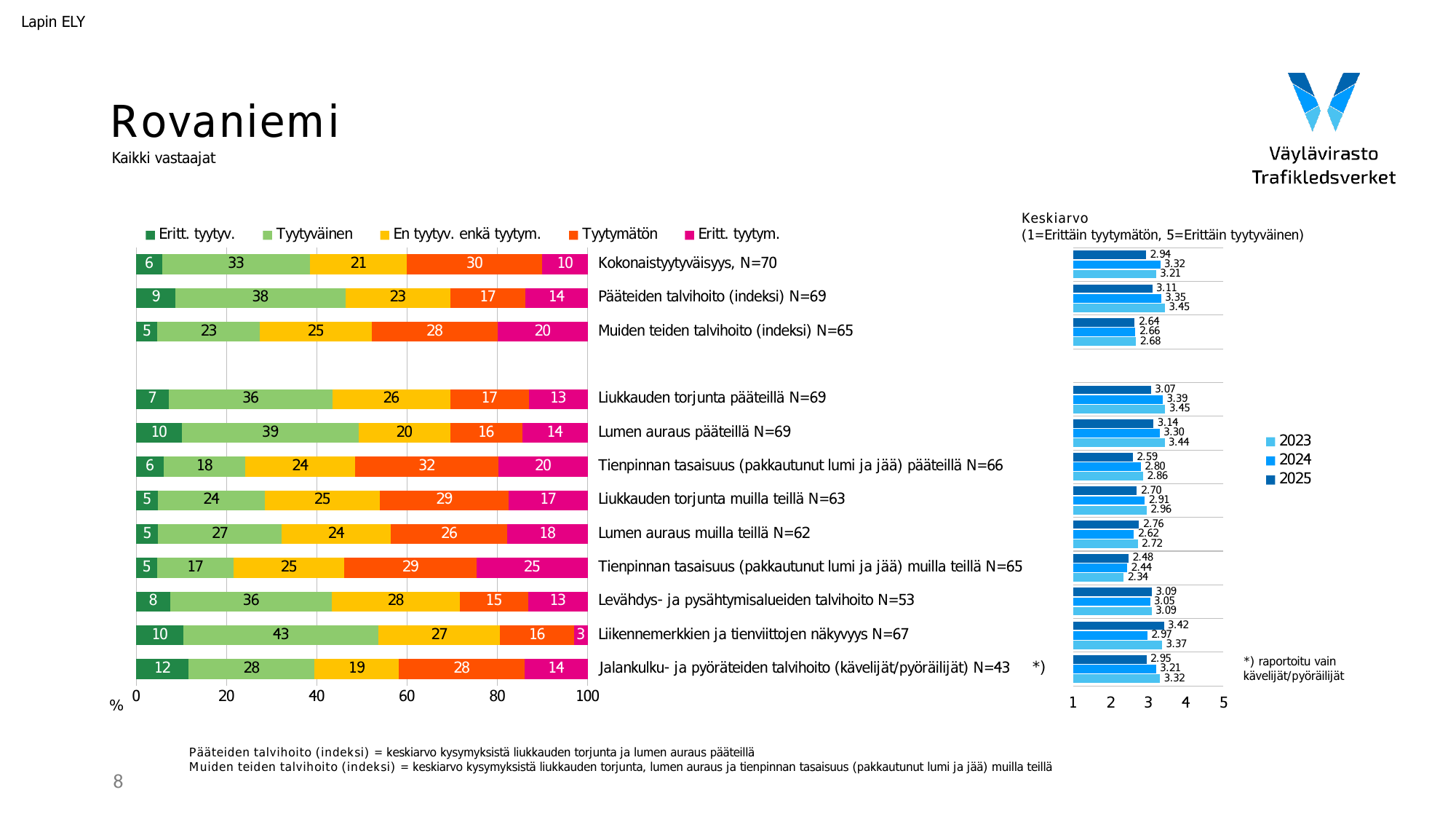

Lapin ELY
# Rovaniemi
Kaikki vastaajat
Keskiarvo
(1=Erittäin tyytymätön, 5=Erittäin tyytyväinen)

### Chart

| Category | Eritt. tyytyv. | Tyytyväinen | En tyytyv. enkä tyytym. | Tyytymätön | Eritt. tyytym. |
|---|---|---|---|---|---|
| Kokonaistyytyväisyys, N=70 | 5.714286 | 32.857143 | 21.428571 | 30.0 | 10.0 |
| Pääteiden talvihoito (indeksi) N=69 | 8.6956525 | 37.6811595 | 23.188406 | 16.6666665 | 13.768116 |
| Muiden teiden talvihoito (indeksi) N=65 | 4.738666666666666 | 22.717318666666667 | 24.735252666666668 | 27.86955 | 19.939212333333334 |
|  | None | None | None | None | None |
| Liukkauden torjunta pääteillä N=69 | 7.246377 | 36.231884 | 26.086957 | 17.391304 | 13.043478 |
| Lumen auraus pääteillä N=69 | 10.144928 | 39.130435 | 20.289855 | 15.942029 | 14.492754 |
| Tienpinnan tasaisuus (pakkautunut lumi ja jää) pääteillä N=66 | 6.060606 | 18.181818 | 24.242424 | 31.818182 | 19.69697 |
| Liukkauden torjunta muilla teillä N=63 | 4.761905 | 23.809524 | 25.396825 | 28.571429 | 17.460317 |
| Lumen auraus muilla teillä N=62 | 4.83871 | 27.419355 | 24.193548 | 25.806452 | 17.741935 |
| Tienpinnan tasaisuus (pakkautunut lumi ja jää) muilla teillä N=65 | 4.615385 | 16.923077 | 24.615385 | 29.230769 | 24.615385 |
| Levähdys- ja pysähtymisalueiden talvihoito N=53 | 7.54717 | 35.849057 | 28.301887 | 15.09434 | 13.207547 |
| Liikennemerkkien ja tienviittojen näkyvyys N=67 | 10.447761 | 43.283582 | 26.865672 | 16.41791 | 2.985075 |
| Jalankulku- ja pyöräteiden talvihoito (kävelijät/pyöräilijät) N=43 | 11.627907 | 27.906977 | 18.604651 | 27.906977 | 13.953488 |

### Chart

| Category | 2025 | 2024 | 2023 |
|---|---|---|---|
*) raportoitu vain
kävelijät/pyöräilijät
*)
%
Pääteiden talvihoito (indeksi) = keskiarvo kysymyksistä liukkauden torjunta ja lumen auraus pääteillä
Muiden teiden talvihoito (indeksi) = keskiarvo kysymyksistä liukkauden torjunta, lumen auraus ja tienpinnan tasaisuus (pakkautunut lumi ja jää) muilla teillä

8